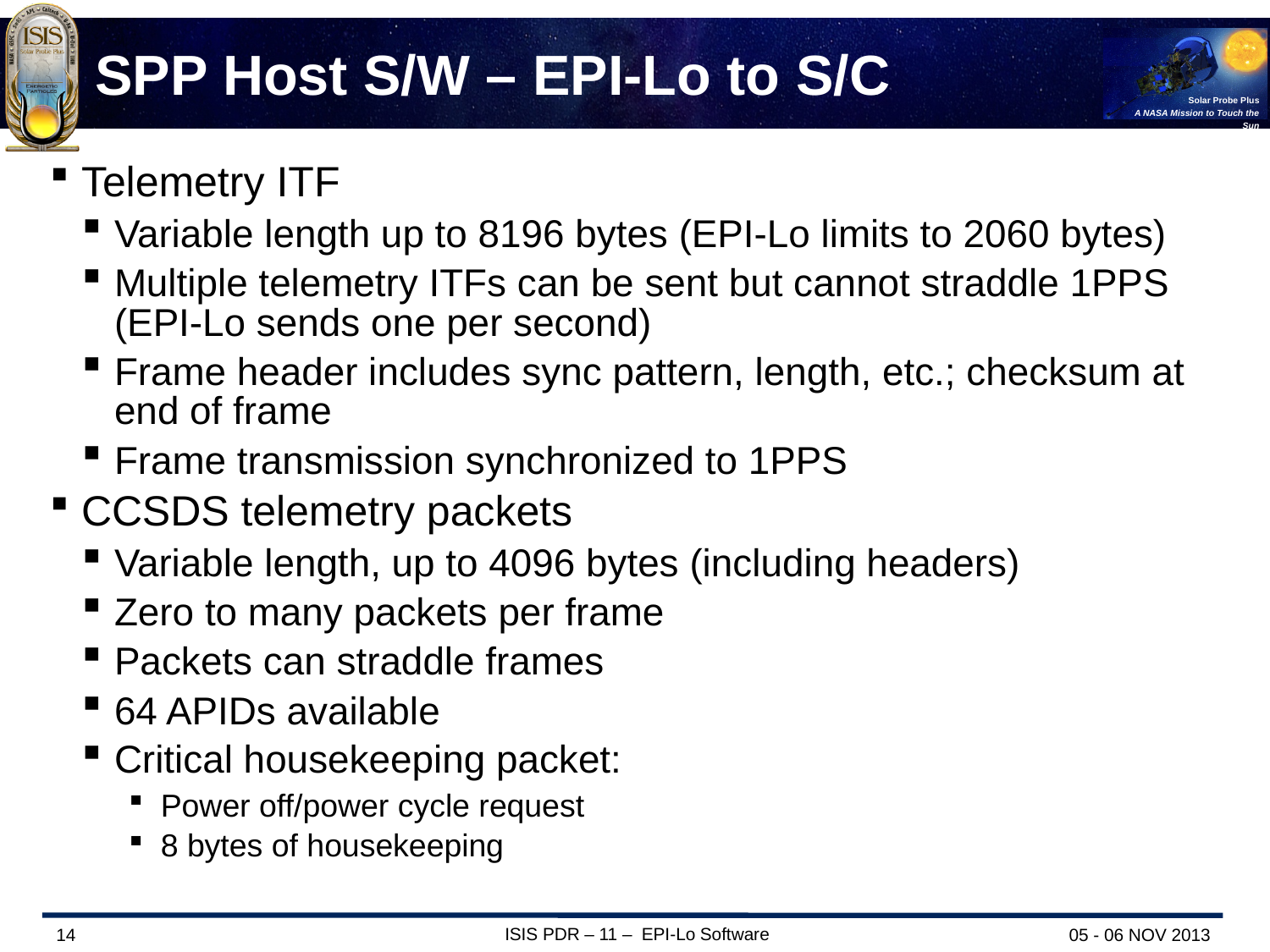

# SPP Host S/W – EPI-Lo to S/C
Telemetry ITF
Variable length up to 8196 bytes (EPI-Lo limits to 2060 bytes)
Multiple telemetry ITFs can be sent but cannot straddle 1PPS (EPI-Lo sends one per second)
Frame header includes sync pattern, length, etc.; checksum at end of frame
Frame transmission synchronized to 1PPS
CCSDS telemetry packets
Variable length, up to 4096 bytes (including headers)
Zero to many packets per frame
Packets can straddle frames
64 APIDs available
Critical housekeeping packet:
Power off/power cycle request
8 bytes of housekeeping